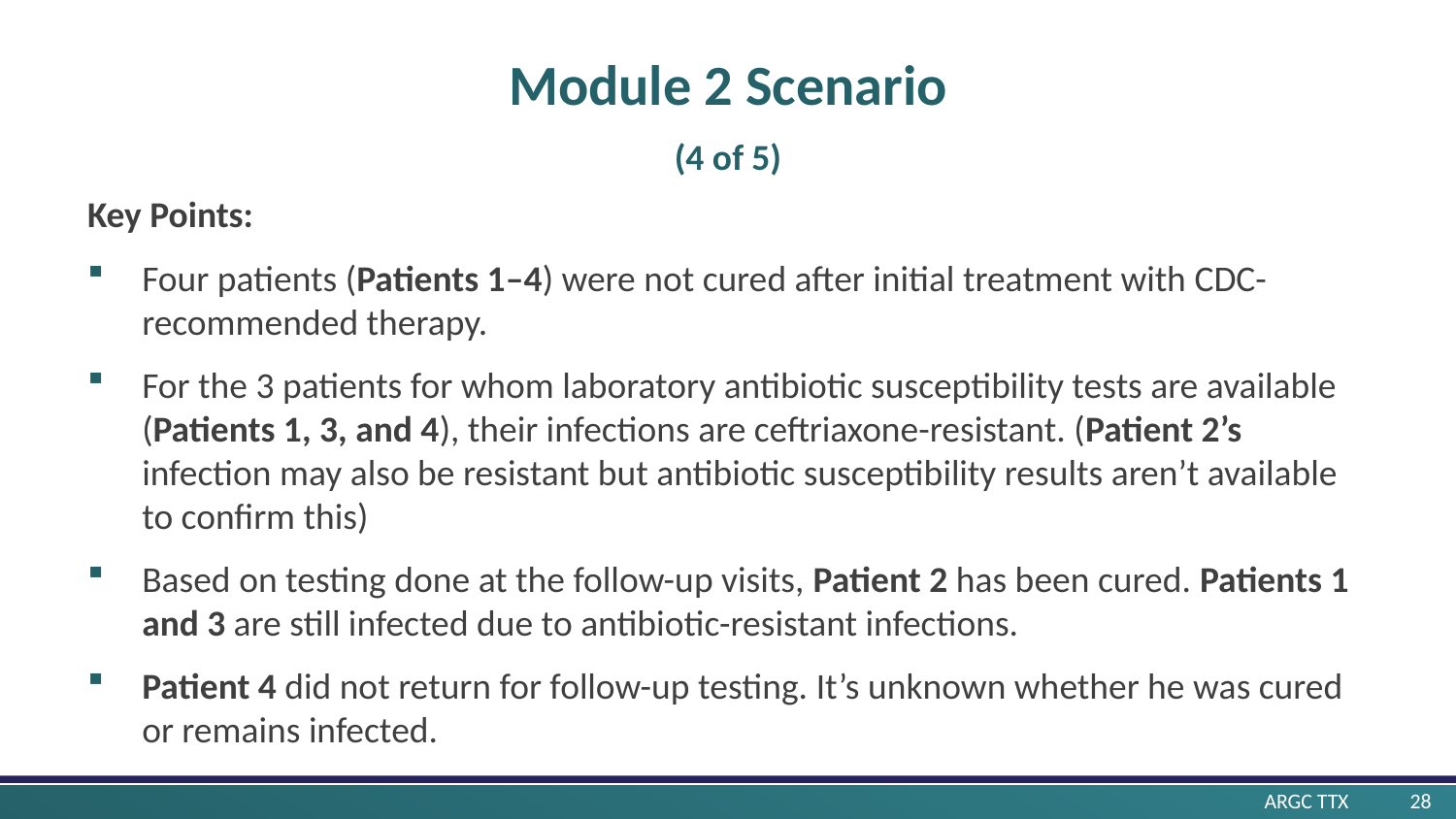

# Module 2 Scenario (4 of 5)
Key Points:
Four patients (Patients 1–4) were not cured after initial treatment with CDC-recommended therapy.
For the 3 patients for whom laboratory antibiotic susceptibility tests are available (Patients 1, 3, and 4), their infections are ceftriaxone-resistant. (Patient 2’s infection may also be resistant but antibiotic susceptibility results aren’t available to confirm this)
Based on testing done at the follow-up visits, Patient 2 has been cured. Patients 1 and 3 are still infected due to antibiotic-resistant infections.
Patient 4 did not return for follow-up testing. It’s unknown whether he was cured or remains infected.

ARGC TTX 	28